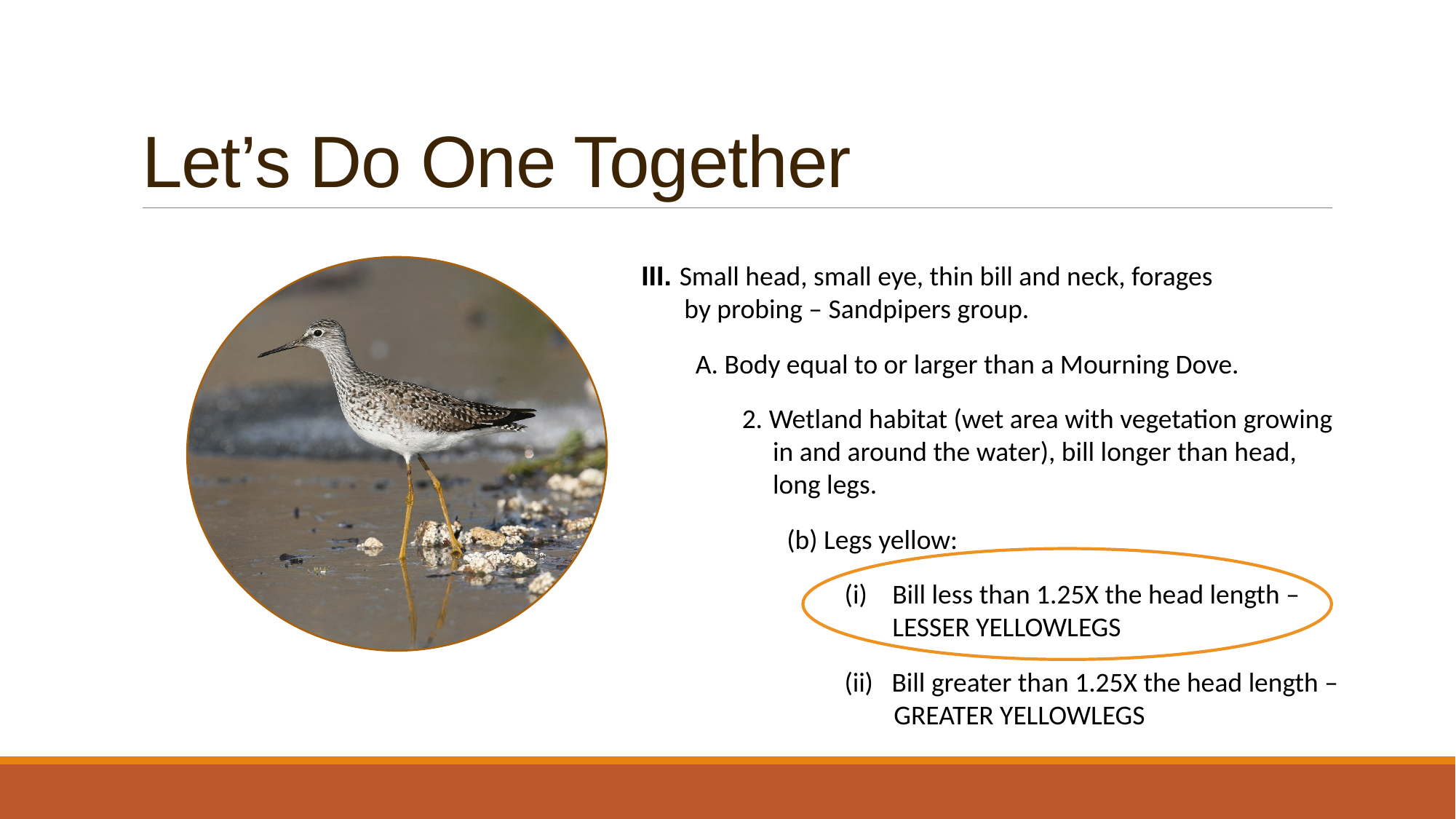

# Let’s Do One Together
III. Small head, small eye, thin bill and neck, forages
       by probing – Sandpipers group.

A. Body equal to or larger than a Mourning Dove.
2. Wetland habitat (wet area with vegetation growing
     in and around the water), bill longer than head,
     long legs.
(b) Legs yellow:

Bill less than 1.25X the head length – LESSER YELLOWLEGS
(ii)   Bill greater than 1.25X the head length –
        GREATER YELLOWLEGS